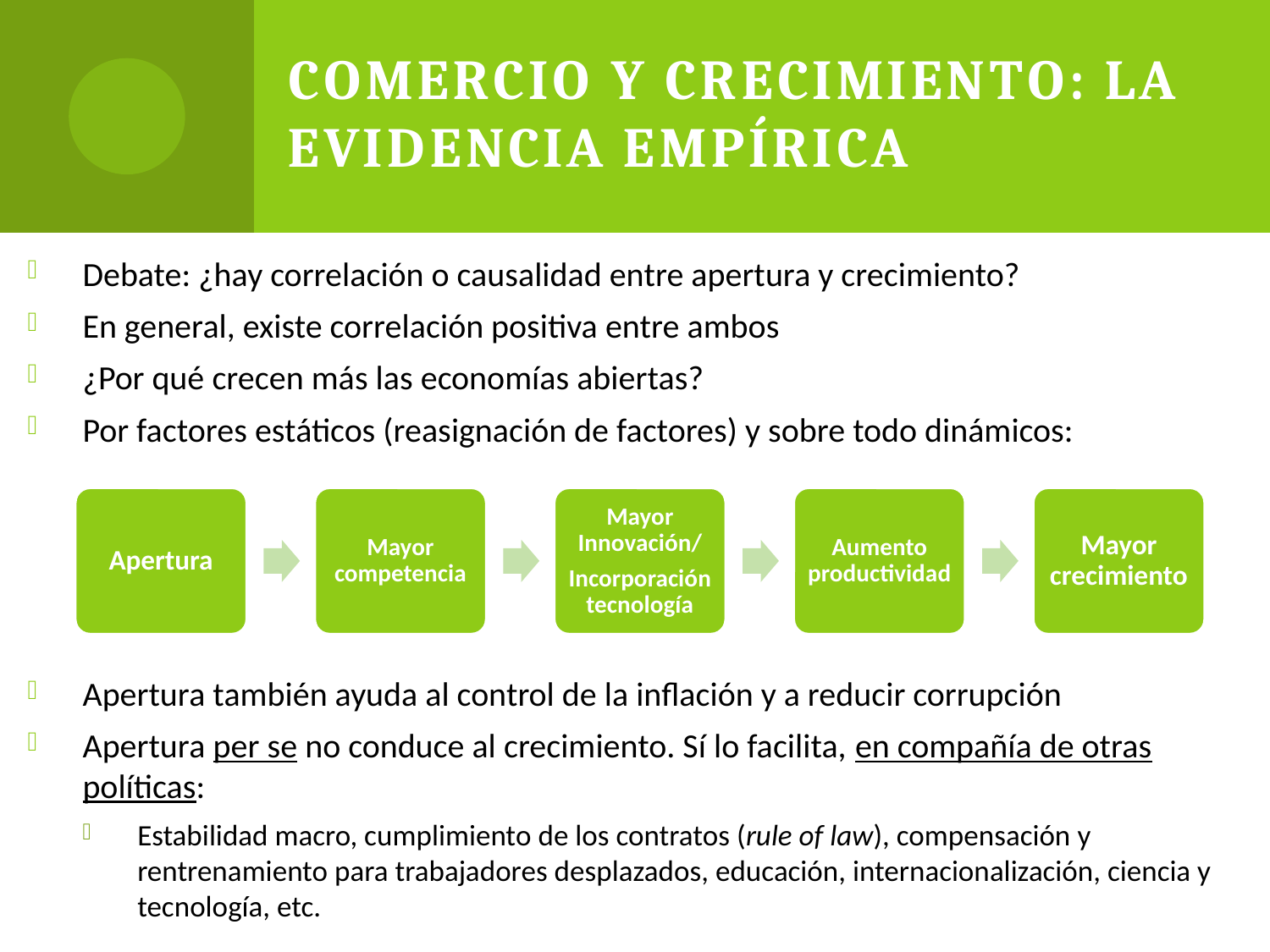

# Comercio y crecimiento: la evidencia empírica
Debate: ¿hay correlación o causalidad entre apertura y crecimiento?
En general, existe correlación positiva entre ambos
¿Por qué crecen más las economías abiertas?
Por factores estáticos (reasignación de factores) y sobre todo dinámicos:

Apertura también ayuda al control de la inflación y a reducir corrupción
Apertura per se no conduce al crecimiento. Sí lo facilita, en compañía de otras políticas:
Estabilidad macro, cumplimiento de los contratos (rule of law), compensación y rentrenamiento para trabajadores desplazados, educación, internacionalización, ciencia y tecnología, etc.
Apertura

Mayor competencia

Mayor Innovación/
Incorporación tecnología

Aumento productividad

Mayor crecimiento